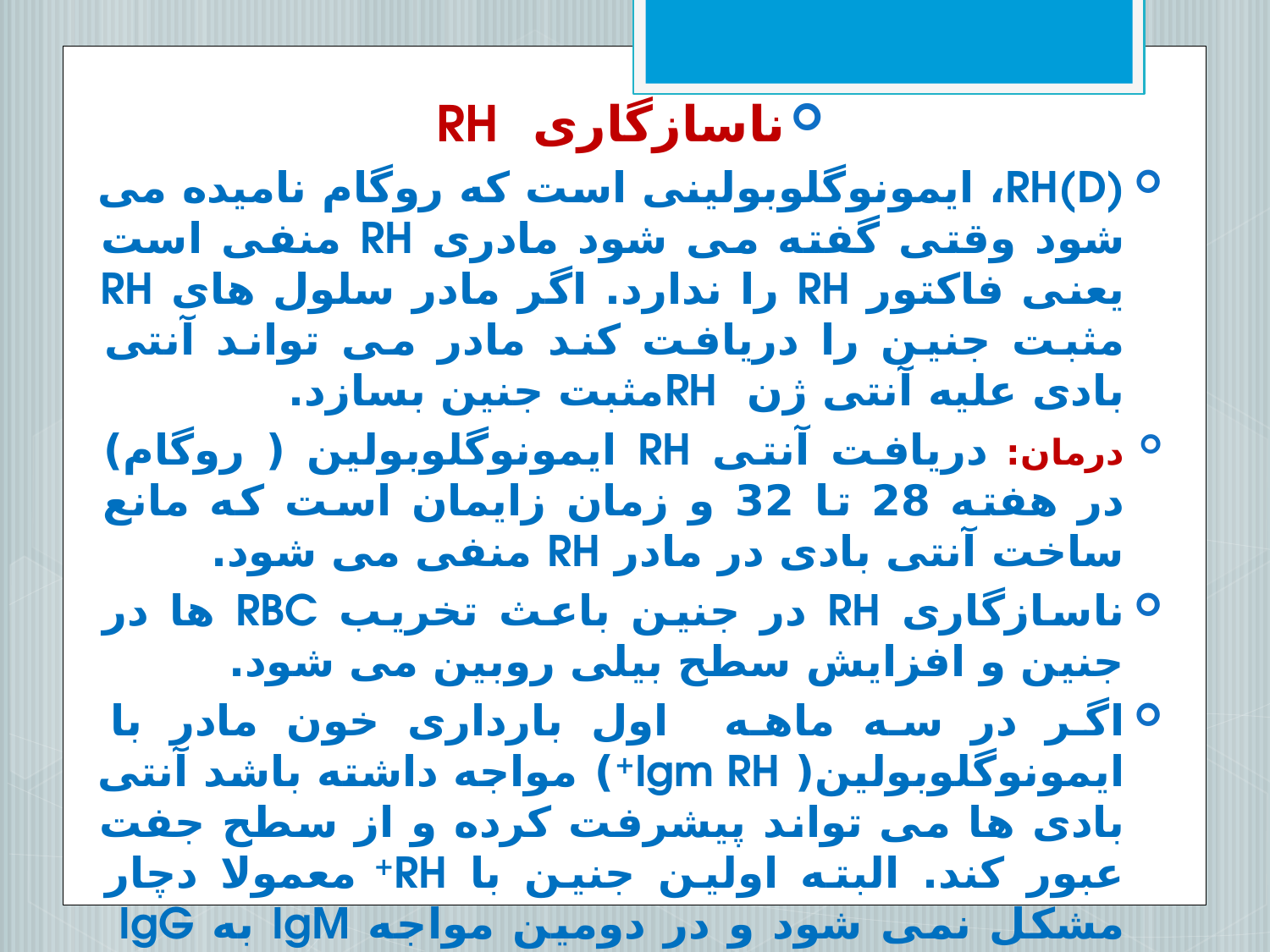

ناسازگاری  RH
RH(D)، ایمونوگلوبولینی است که روگام نامیده می شود وقتی گفته می شود مادری RH منفی است یعنی فاکتور RH را ندارد. اگر مادر سلول های RH مثبت جنین را دریافت کند مادر می تواند آنتی بادی علیه آنتی ژن  RHمثبت جنین بسازد.
درمان: دریافت آنتی RH ایمونوگلوبولین ( روگام) در هفته 28 تا 32 و زمان زایمان است که مانع ساخت آنتی بادی در مادر RH منفی می شود.
ناسازگاری RH در جنین باعث تخریب RBC ها در جنین و افزایش سطح بیلی روبین می شود.
اگر در سه ماهه  اول بارداری خون مادر با ایمونوگلوبولین( Igm RH+)  مواجه داشته باشد آنتی بادی ها می تواند پیشرفت کرده و از سطح جفت عبور کند. البته اولین جنین با RH+ معمولا دچار مشکل نمی شود و در دومین مواجه IgM به IgG  تبدیل شده که می تواند از جفت عبور کرده و موجب تخریب سلول های خون جنین شود.